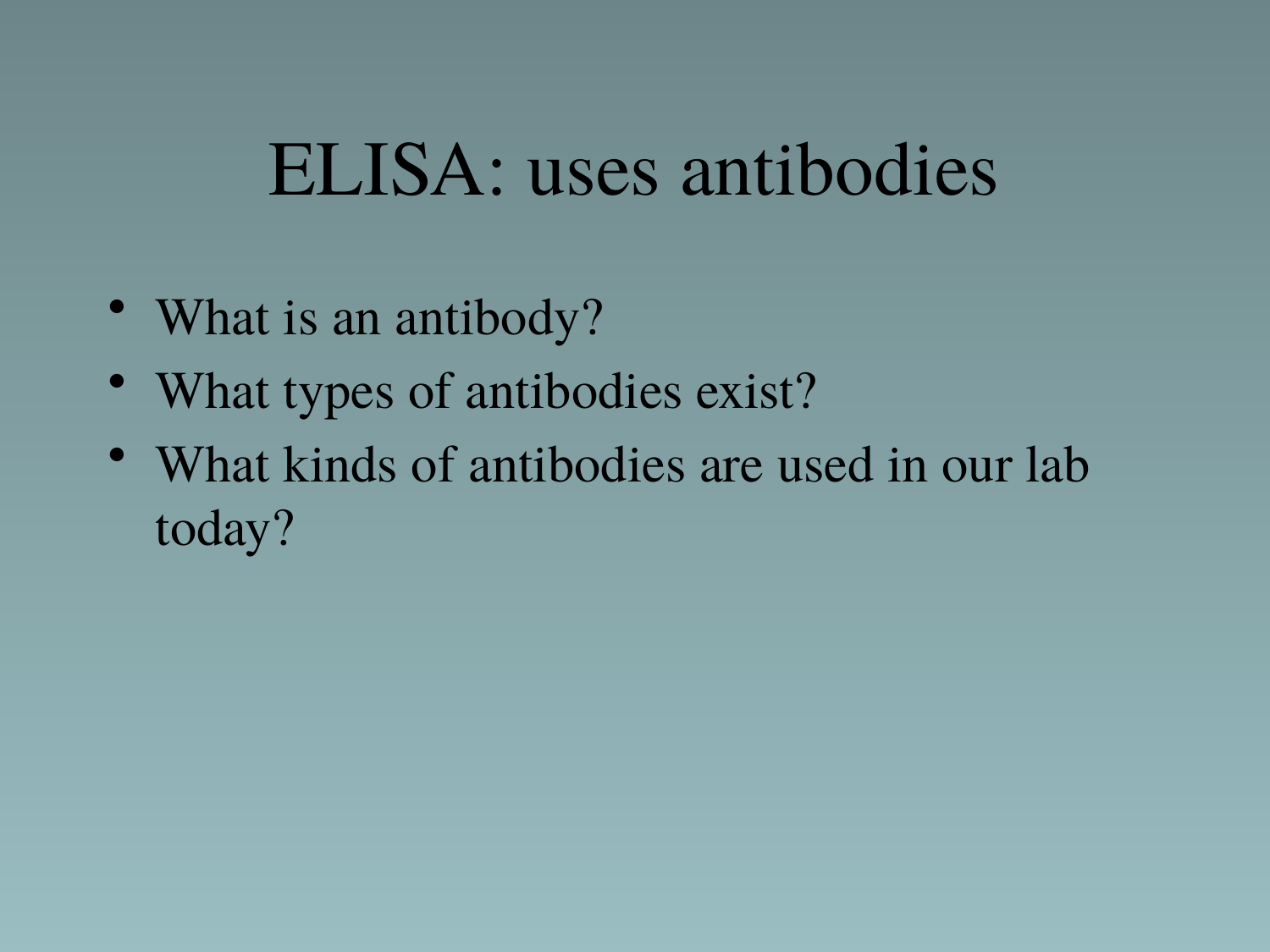

# ELISA: uses antibodies
What is an antibody?
What types of antibodies exist?
What kinds of antibodies are used in our lab today?